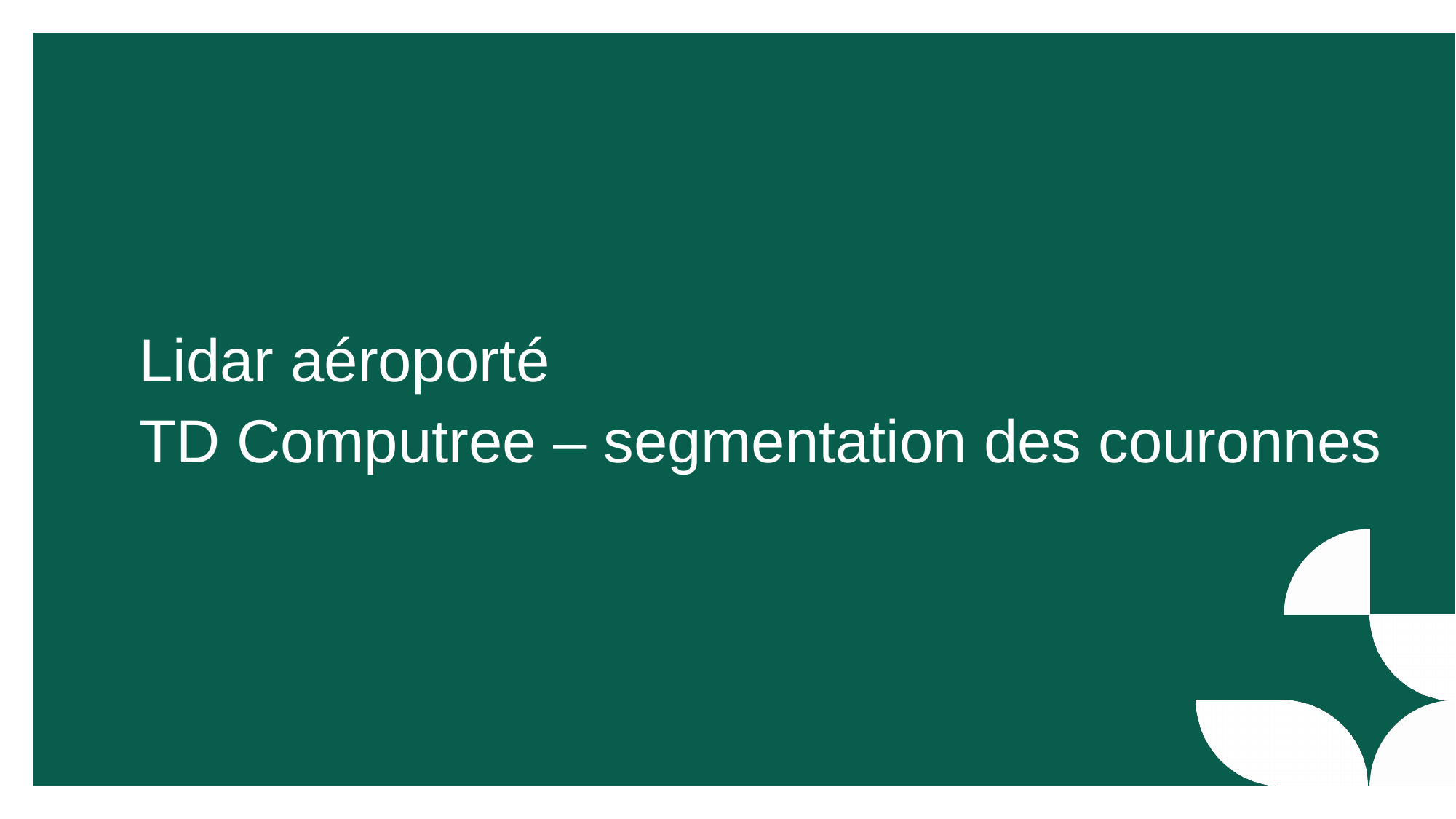

Lidar aéroporté
TD Computree – segmentation des couronnes